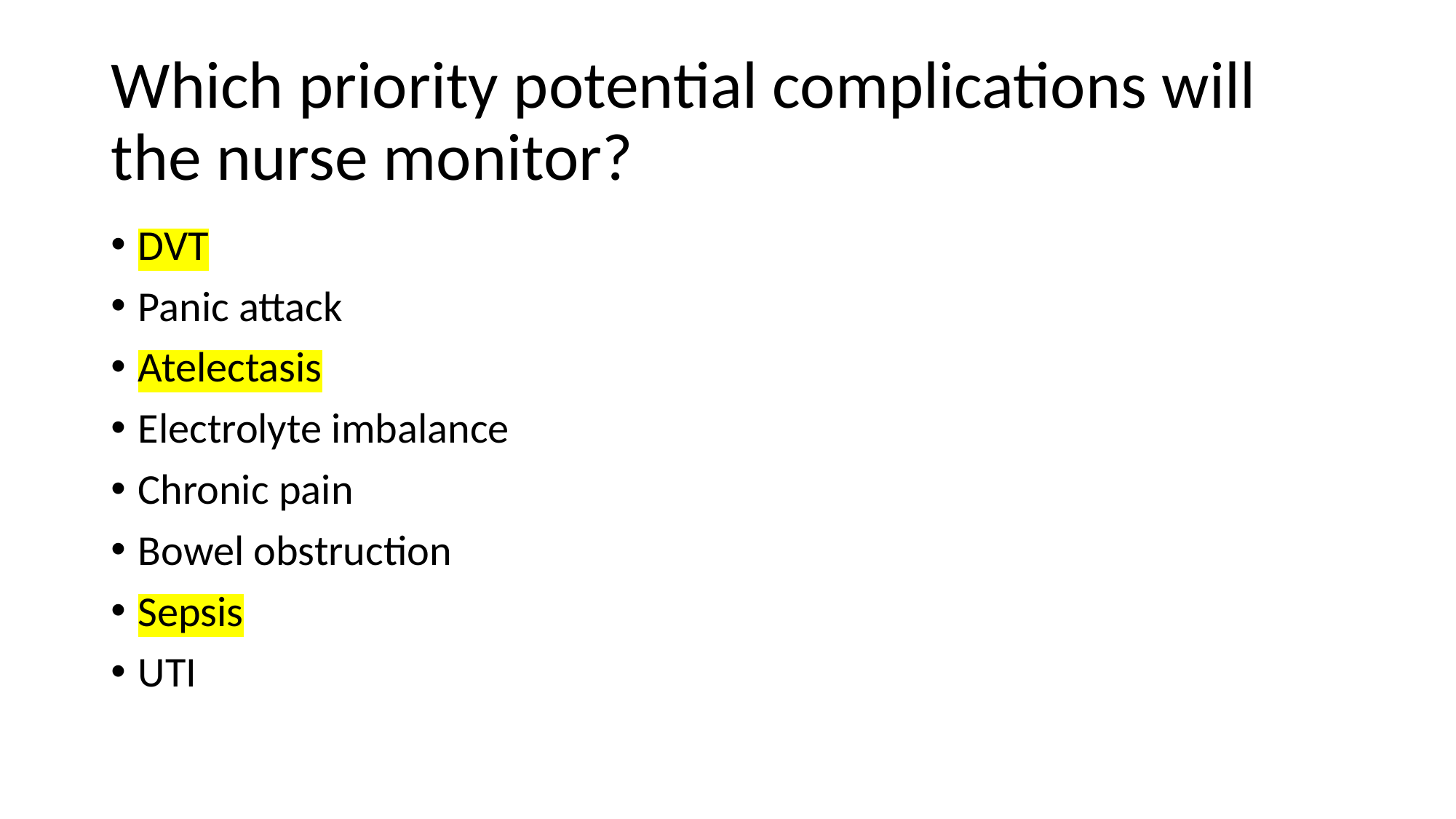

# Which priority potential complications will the nurse monitor?
DVT
Panic attack
Atelectasis
Electrolyte imbalance
Chronic pain
Bowel obstruction
Sepsis
UTI